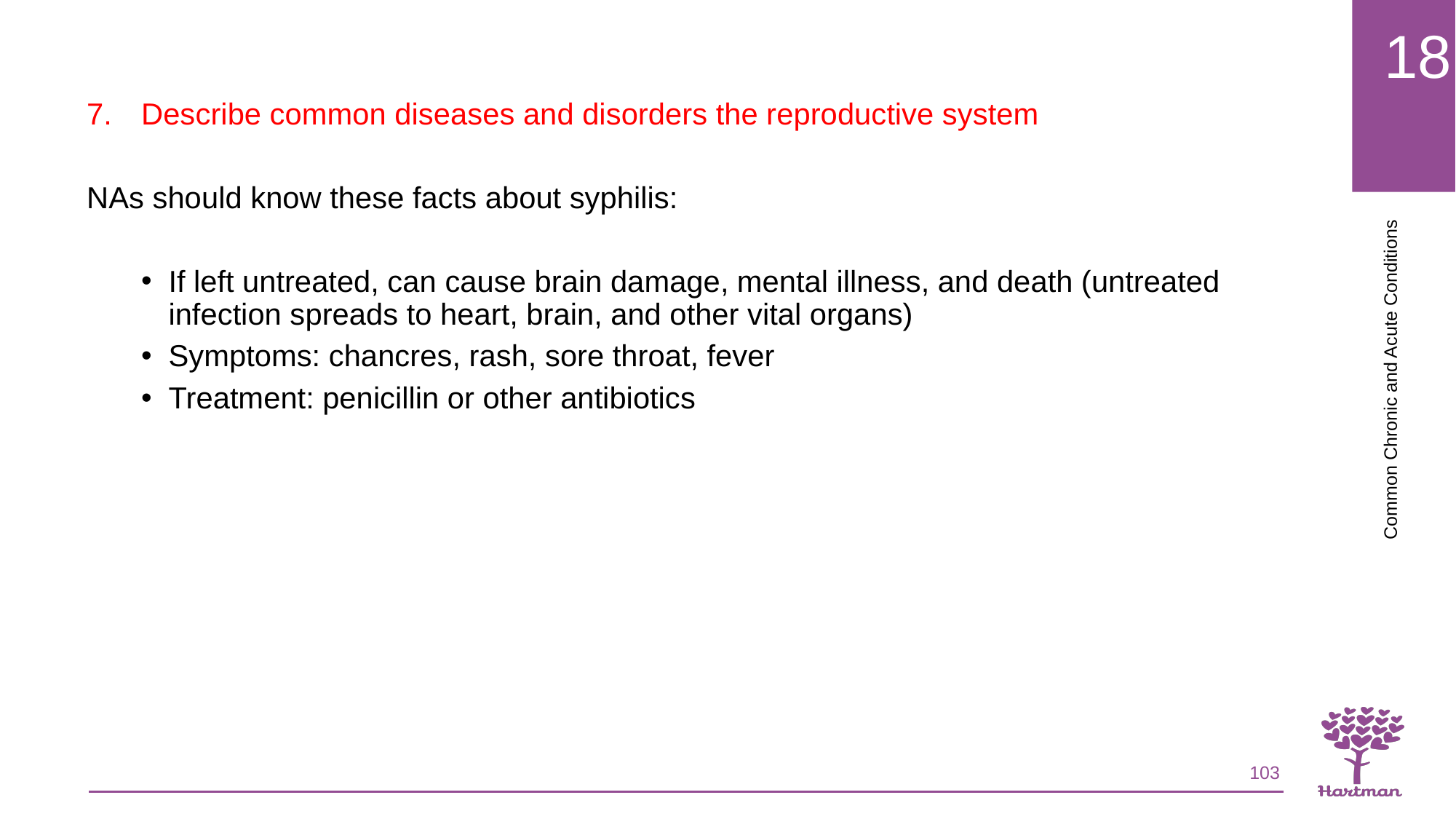

Describe common diseases and disorders the reproductive system

NAs should know these facts about syphilis:

If left untreated, can cause brain damage, mental illness, and death (untreated infection spreads to heart, brain, and other vital organs)
Symptoms: chancres, rash, sore throat, fever
Treatment: penicillin or other antibiotics

103